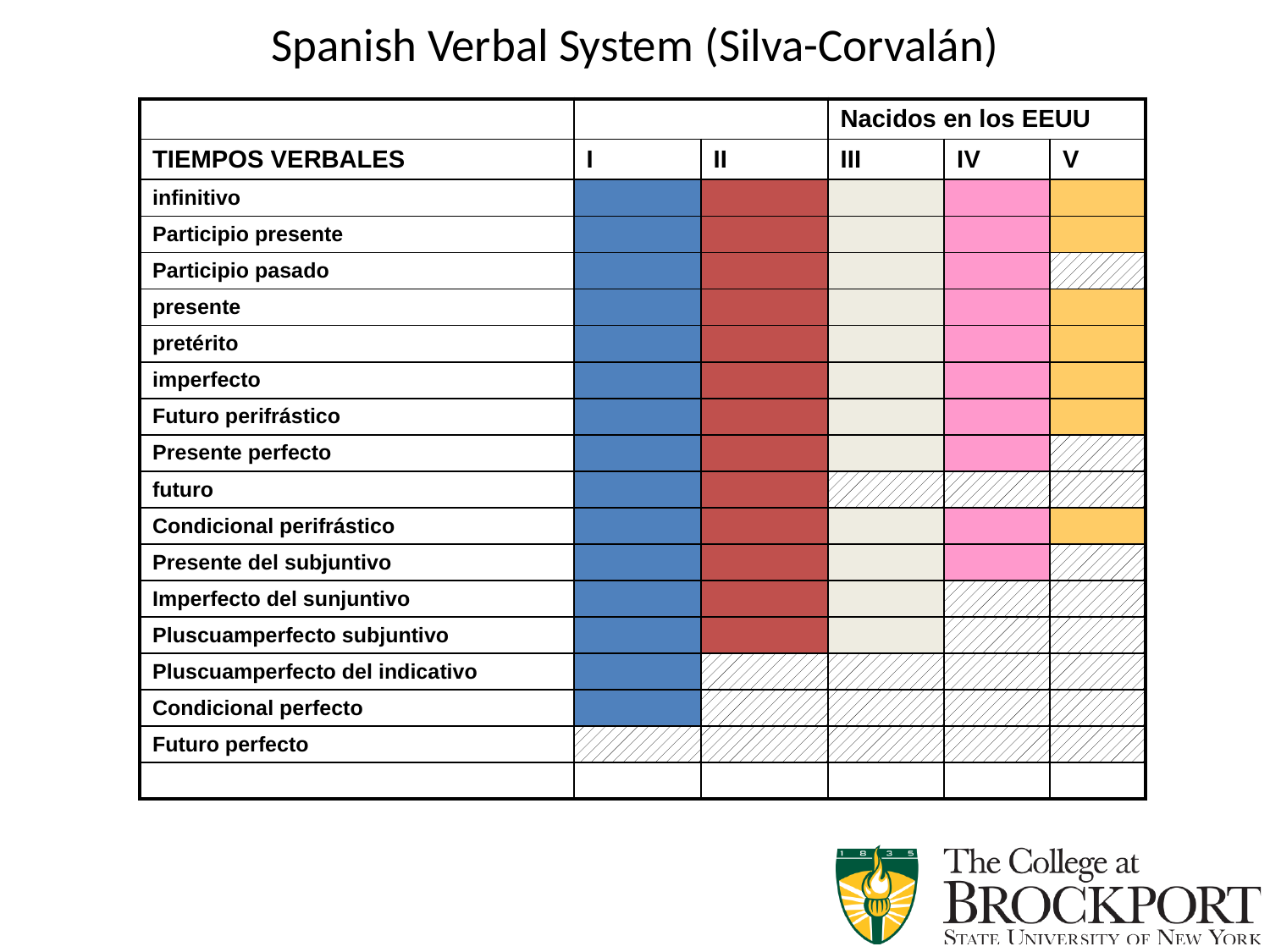

# Spanish Verbal System (Silva-Corvalán)
|  |  |  | Nacidos en los EEUU |  |  |
| --- | --- | --- | --- | --- | --- |
| TIEMPOS VERBALES | I | II | III | IV | V |
| infinitivo |  |  |  |  |  |
| Participio presente |  |  |  |  |  |
| Participio pasado |  |  |  |  |  |
| presente |  |  |  |  |  |
| pretérito |  |  |  |  |  |
| imperfecto |  |  |  |  |  |
| Futuro perifrástico |  |  |  |  |  |
| Presente perfecto |  |  |  |  |  |
| futuro |  |  |  |  |  |
| Condicional perifrástico |  |  |  |  |  |
| Presente del subjuntivo |  |  |  |  |  |
| Imperfecto del sunjuntivo |  |  |  |  |  |
| Pluscuamperfecto subjuntivo |  |  |  |  |  |
| Pluscuamperfecto del indicativo |  |  |  |  |  |
| Condicional perfecto |  |  |  |  |  |
| Futuro perfecto |  |  |  |  |  |
|  |  |  |  |  |  |